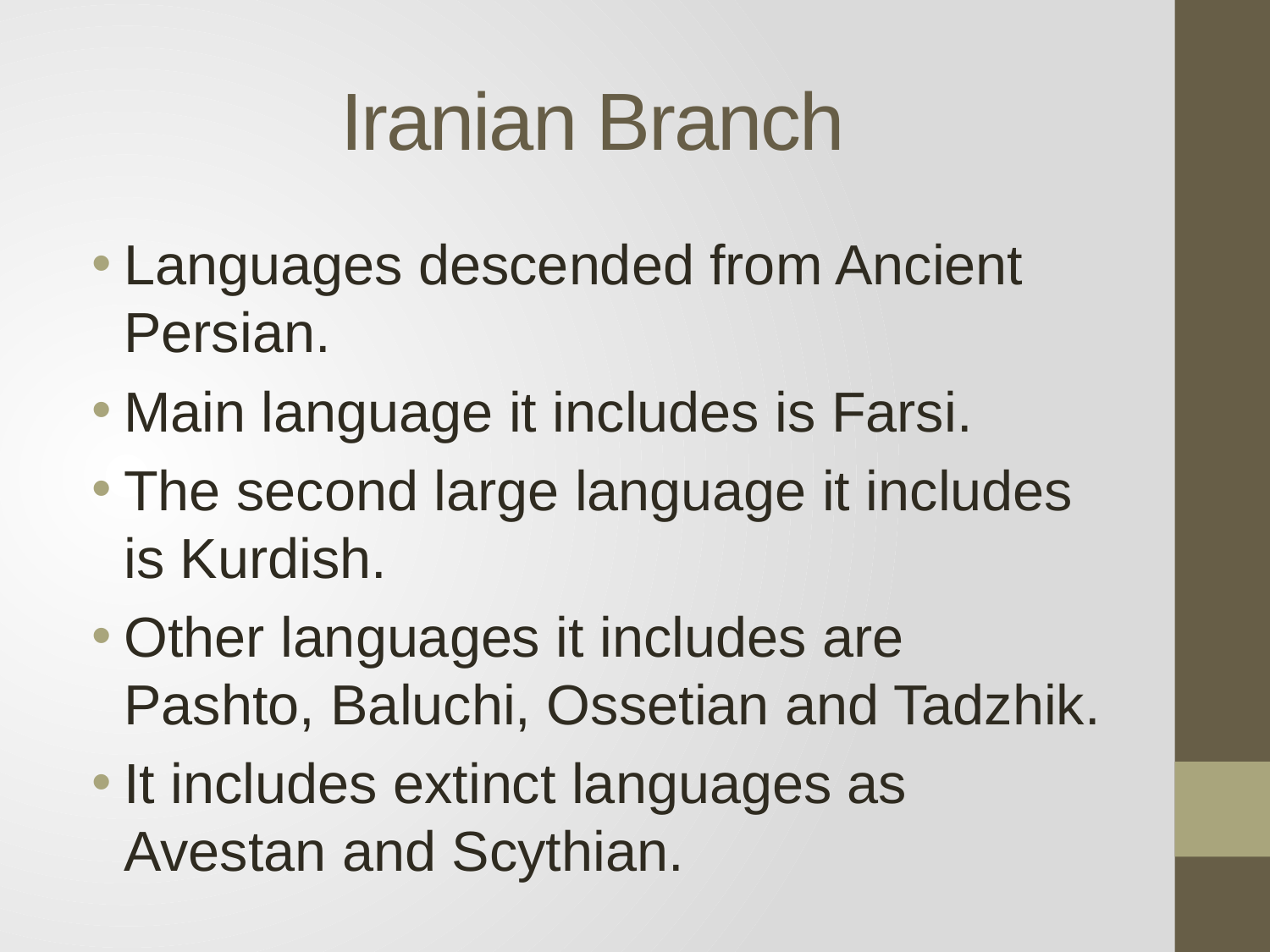

# Iranian Branch
Languages descended from Ancient Persian.
Main language it includes is Farsi.
The second large language it includes is Kurdish.
Other languages it includes are Pashto, Baluchi, Ossetian and Tadzhik.
It includes extinct languages as Avestan and Scythian.